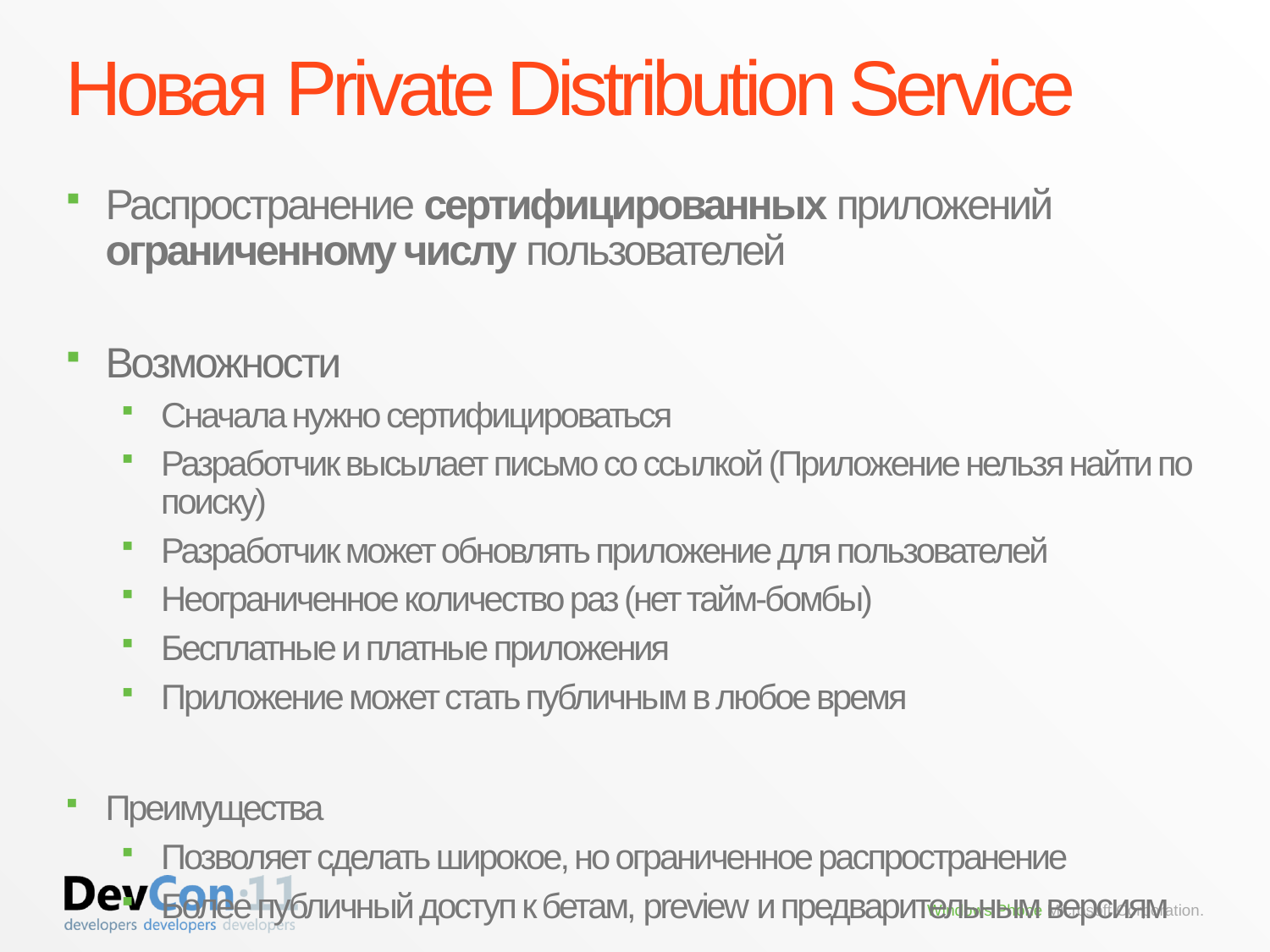

# Новая Private Distribution Service
Распространение сертифицированных приложений ограниченному числу пользователей

Возможности
Сначала нужно сертифицироваться
Разработчик высылает письмо со ссылкой (Приложение нельзя найти по поиску)
Разработчик может обновлять приложение для пользователей
Неограниченное количество раз (нет тайм-бомбы)
Бесплатные и платные приложения
Приложение может стать публичным в любое время

Преимущества
Позволяет сделать широкое, но ограниченное распространение
Более публичный доступ к бетам, preview и предварительным версиям